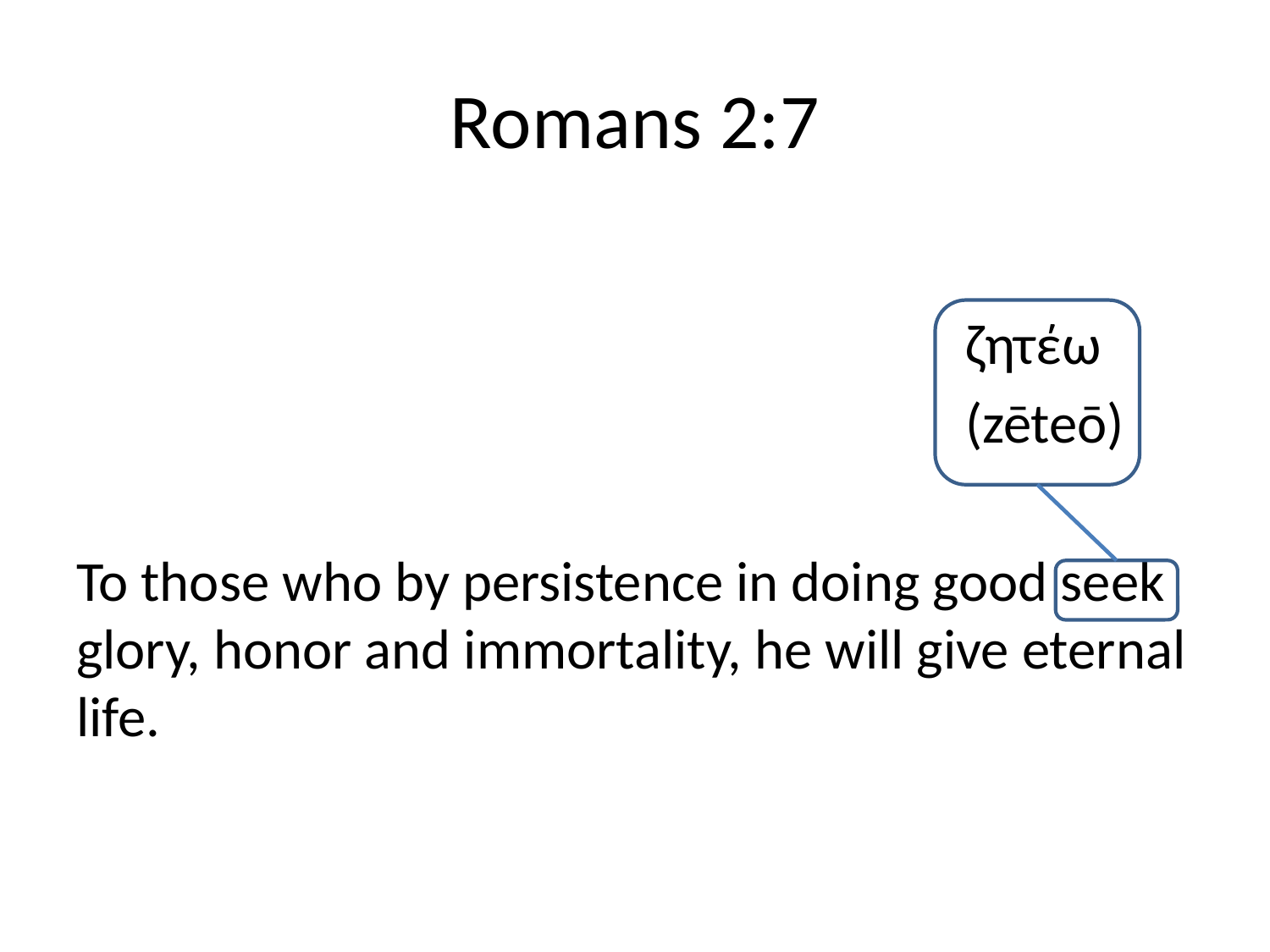

# Romans 2:7

							ζητέω
							(zēteō)

To those who by persistence in doing good seek glory, honor and immortality, he will give eternal life.